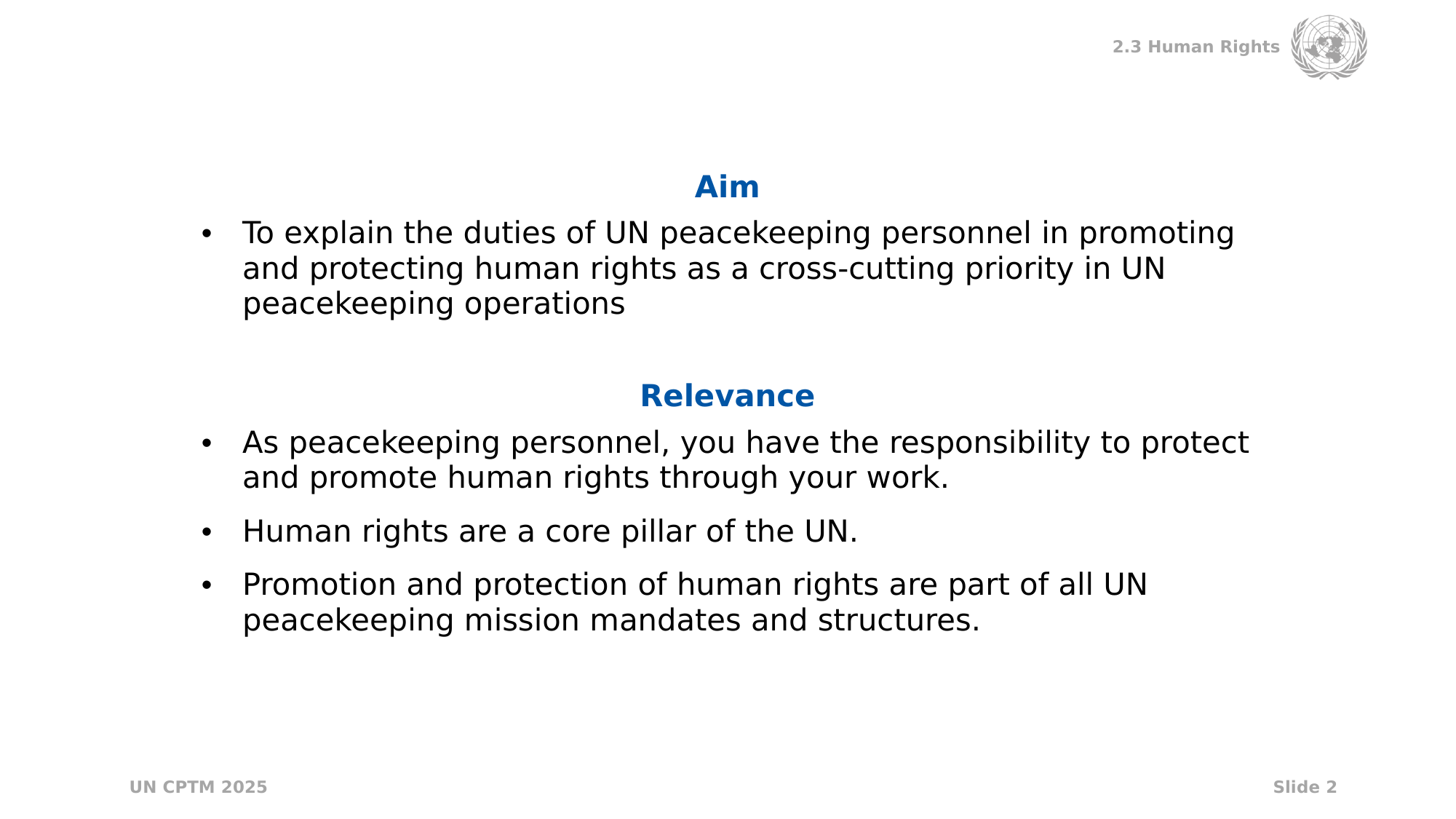

| Aim |
| --- |
| To explain the duties of UN peacekeeping personnel in promoting and protecting human rights as a cross-cutting priority in UN peacekeeping operations |
|  |
| Relevance |
| As peacekeeping personnel, you have the responsibility to protect and promote human rights through your work. Human rights are a core pillar of the UN. Promotion and protection of human rights are part of all UN peacekeeping mission mandates and structures. |